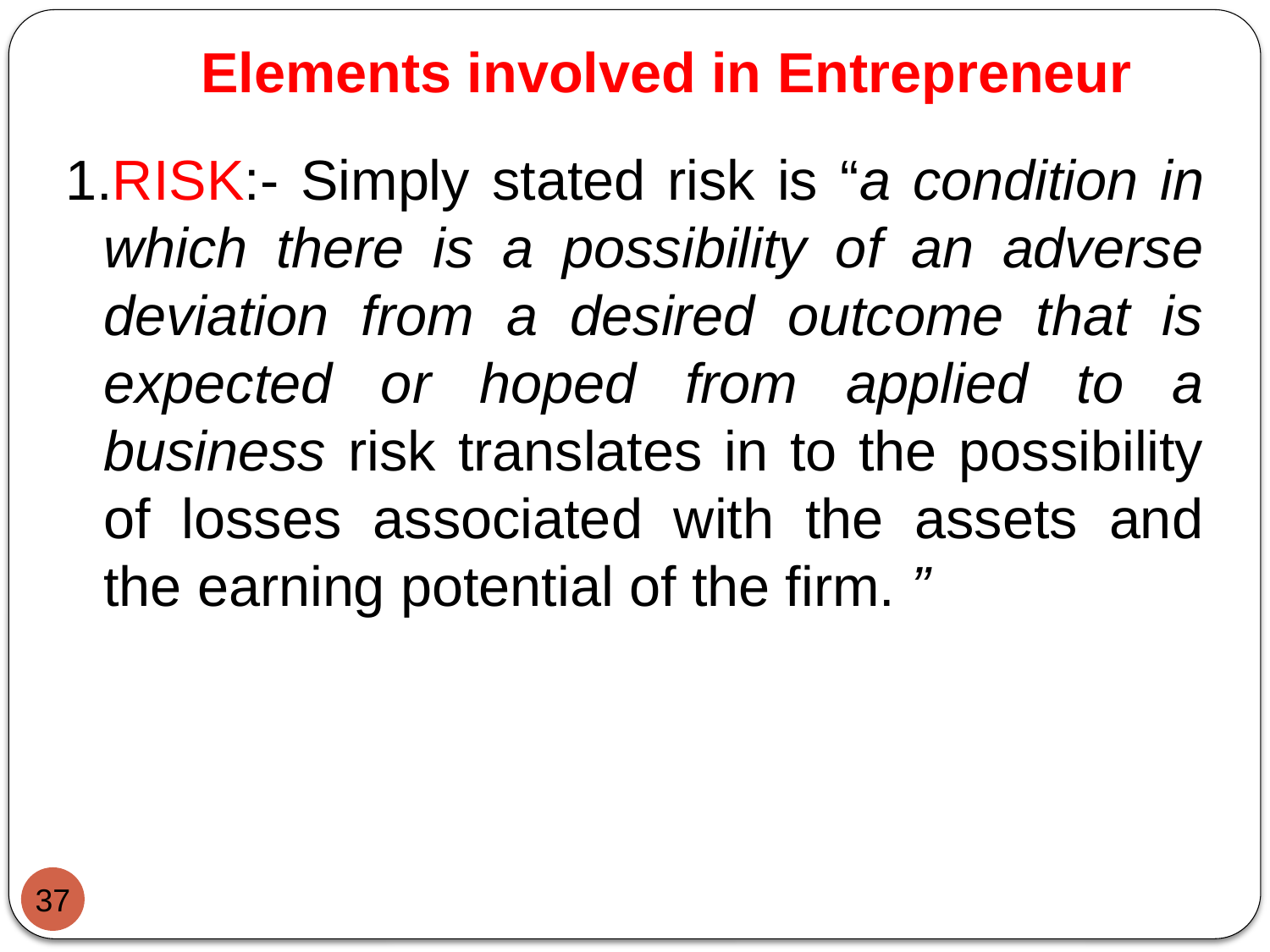

# Elements involved in Entrepreneur
1.RISK:- Simply stated risk is “a condition in which there is a possibility of an adverse deviation from a desired outcome that is expected or hoped from applied to a business risk translates in to the possibility of losses associated with the assets and the earning potential of the firm. ”
37